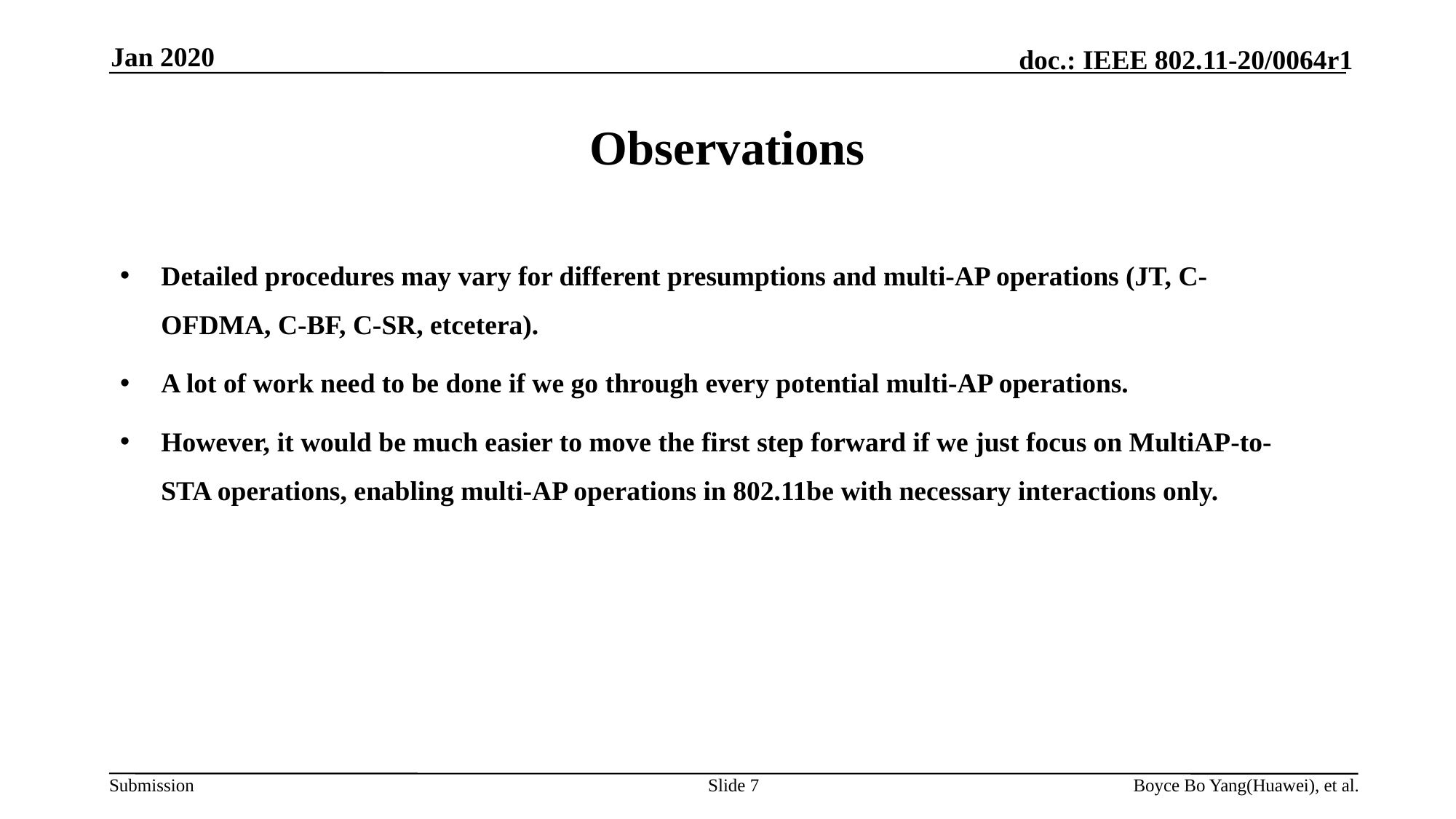

Jan 2020
# Observations
Detailed procedures may vary for different presumptions and multi-AP operations (JT, C-OFDMA, C-BF, C-SR, etcetera).
A lot of work need to be done if we go through every potential multi-AP operations.
However, it would be much easier to move the first step forward if we just focus on MultiAP-to-STA operations, enabling multi-AP operations in 802.11be with necessary interactions only.
Slide 7
Boyce Bo Yang(Huawei), et al.